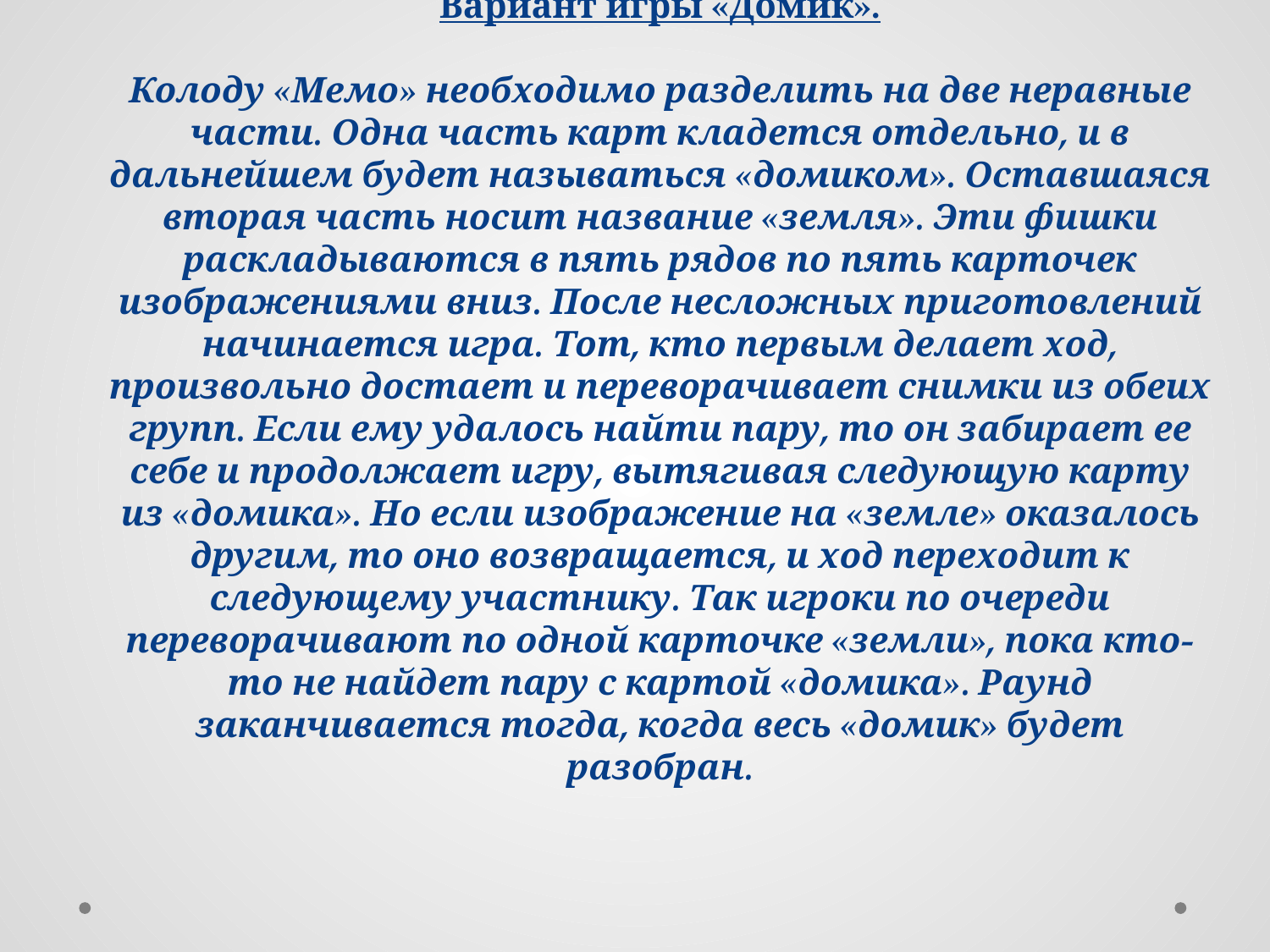

# Вариант игры «Домик». Колоду «Мемо» необходимо разделить на две неравные части. Одна часть карт кладется отдельно, и в дальнейшем будет называться «домиком». Оставшаяся вторая часть носит название «земля». Эти фишки раскладываются в пять рядов по пять карточек изображениями вниз. После несложных приготовлений начинается игра. Тот, кто первым делает ход, произвольно достает и переворачивает снимки из обеих групп. Если ему удалось найти пару, то он забирает ее себе и продолжает игру, вытягивая следующую карту из «домика». Но если изображение на «земле» оказалось другим, то оно возвращается, и ход переходит к следующему участнику. Так игроки по очереди переворачивают по одной карточке «земли», пока кто-то не найдет пару с картой «домика». Раунд заканчивается тогда, когда весь «домик» будет разобран.